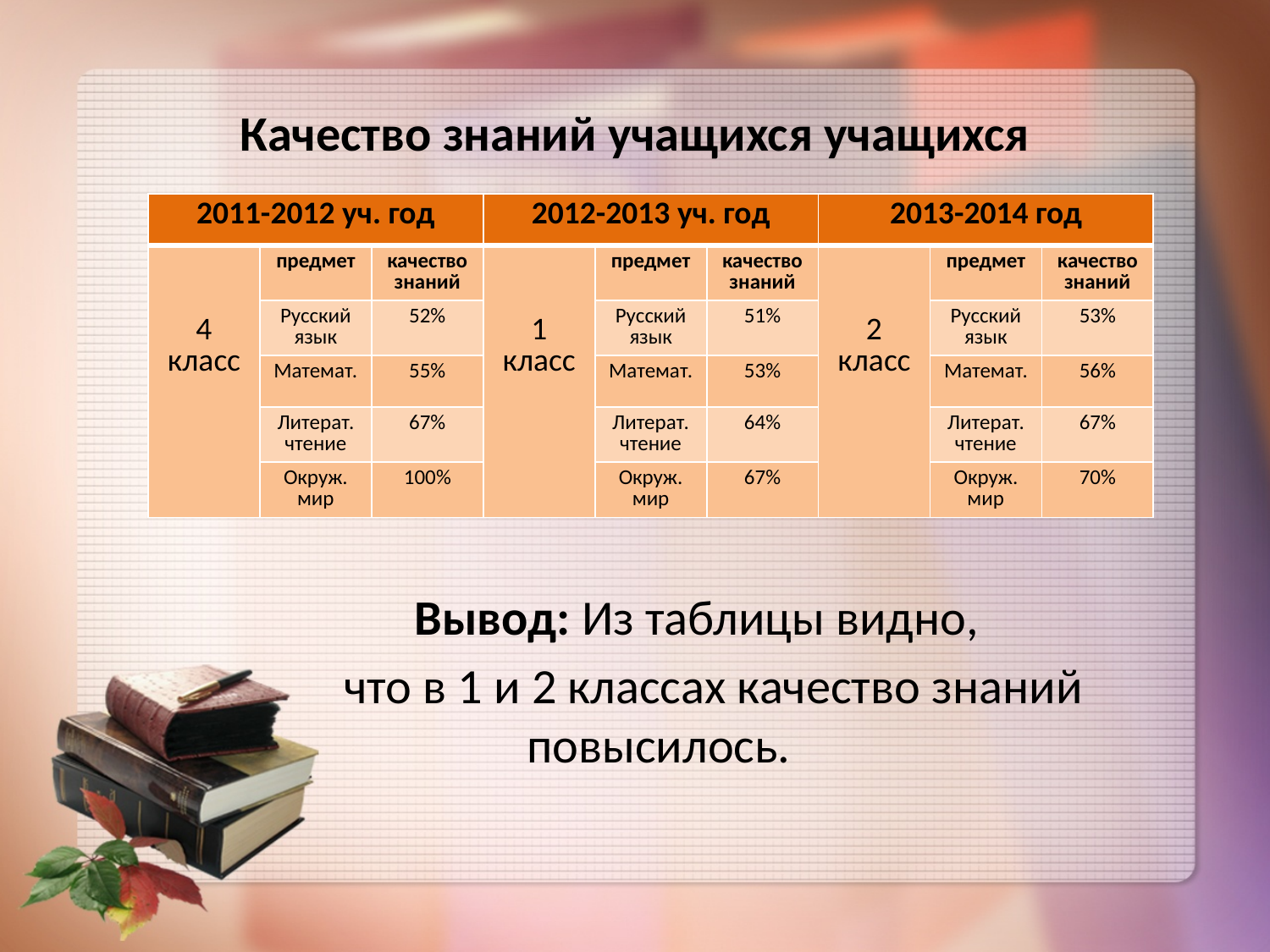

Качество знаний учащихся учащихся

            Вывод: Из таблицы видно,
              что в 1 и 2 классах качество знаний повысилось.

| 2011-2012 уч. год |  |  | 2012-2013 уч. год |  |  | 2013-2014 год |  |  |
| --- | --- | --- | --- | --- | --- | --- | --- | --- |
| 4 класс | предмет | качество знаний | 1 класс | предмет | качество знаний | 2 класс | предмет | качество знаний |
|  | Русский язык | 52% |  | Русский язык | 51% |  | Русский язык | 53% |
|  | Математ. | 55% |  | Математ. | 53% |  | Математ. | 56% |
|  | Литерат. чтение | 67% |  | Литерат. чтение | 64% |  | Литерат. чтение | 67% |
|  | Окруж. мир | 100% |  | Окруж. мир | 67% |  | Окруж. мир | 70% |